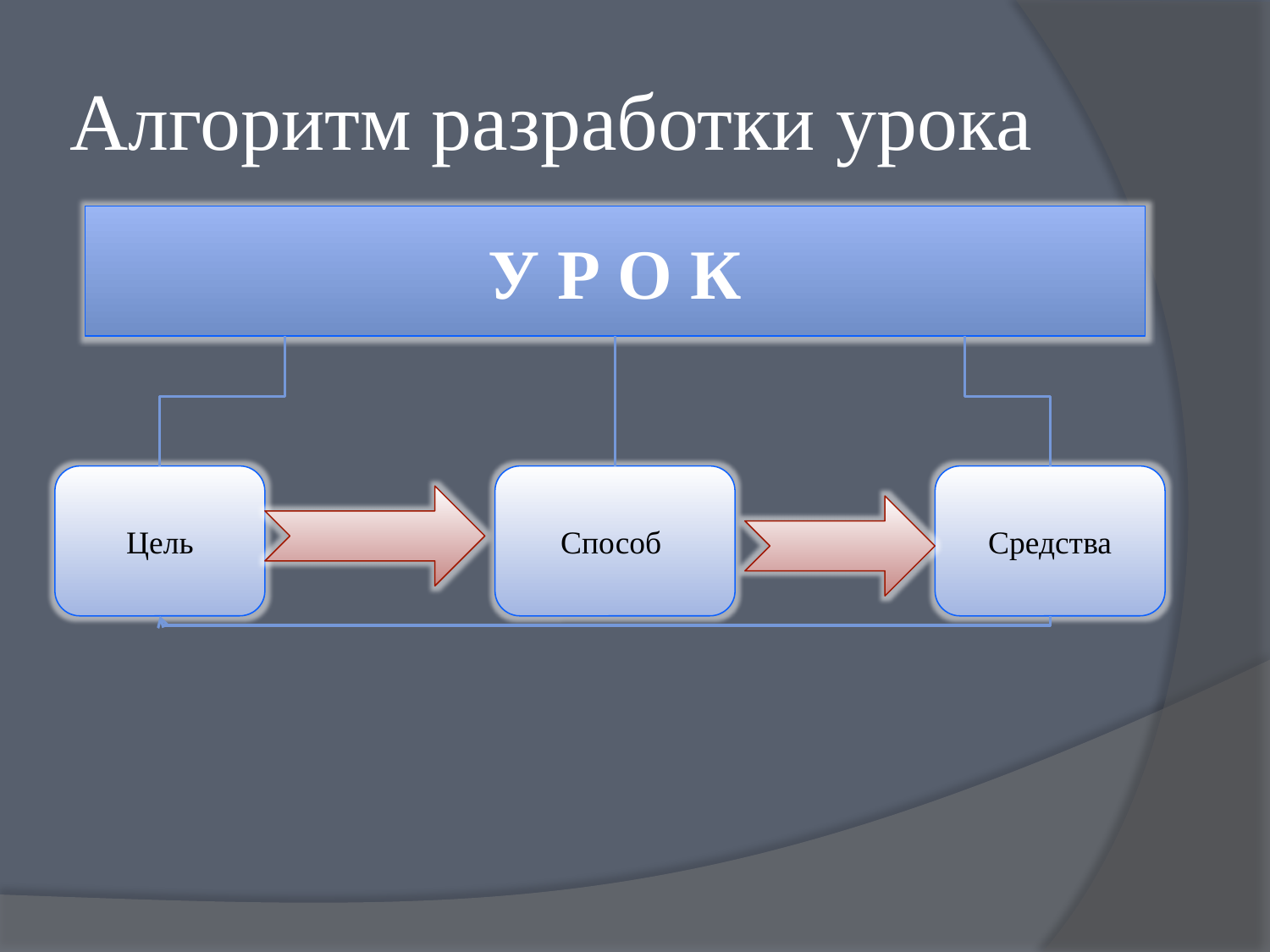

# Алгоритм разработки урока
У Р О К
Цель
Способ
Средства